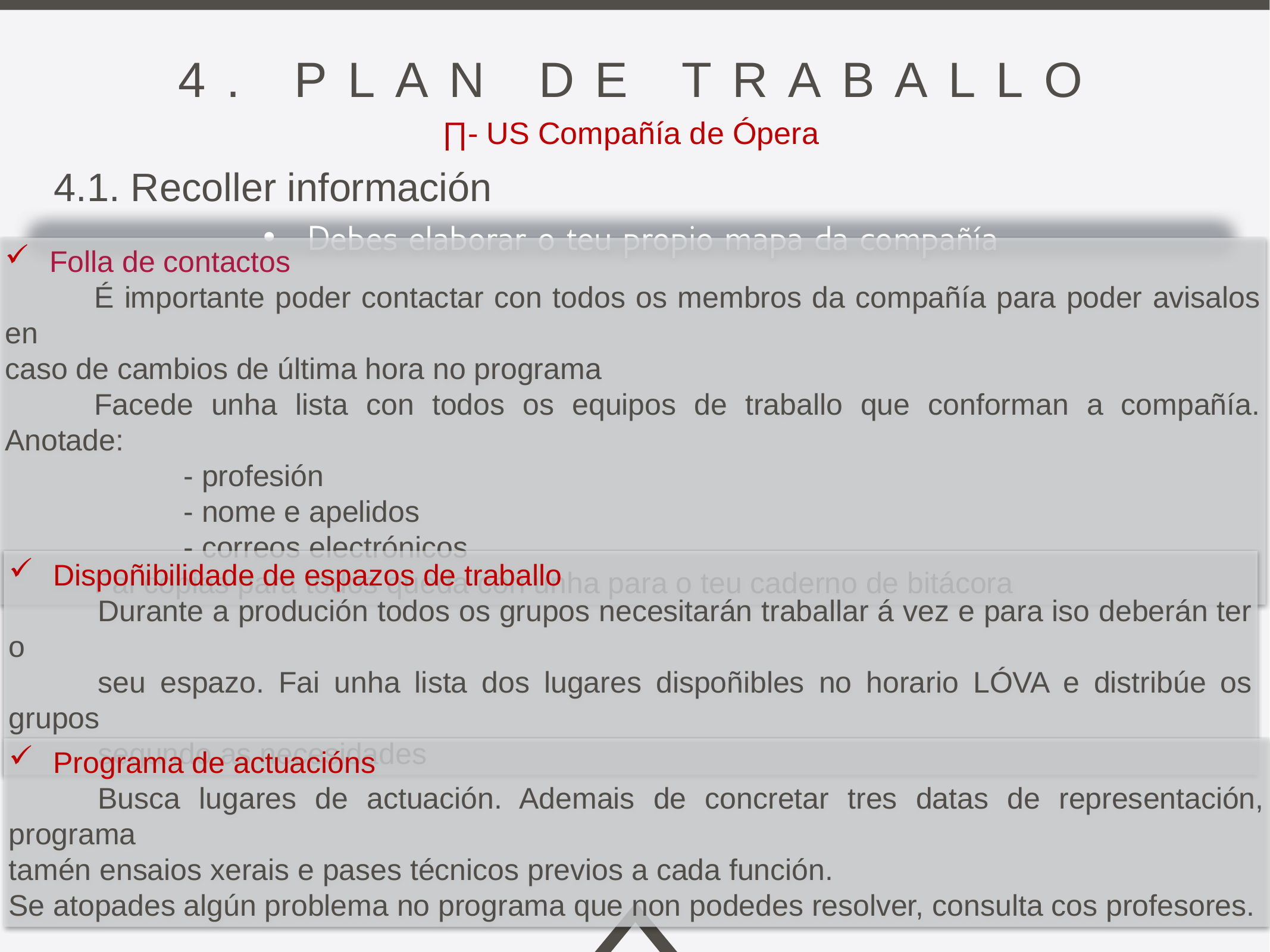

4. plan de traballo
∏- US Compañía de Ópera
4.1. Recoller información
Debes elaborar o teu propio mapa da compañía
Folla de contactos
	É importante poder contactar con todos os membros da compañía para poder avisalos en
caso de cambios de última hora no programa
	Facede unha lista con todos os equipos de traballo que conforman a compañía. Anotade:
		- profesión
		- nome e apelidos
		- correos electrónicos
	Fai copias para todos queda con unha para o teu caderno de bitácora
Dispoñibilidade de espazos de traballo
	Durante a produción todos os grupos necesitarán traballar á vez e para iso deberán ter o
	seu espazo. Fai unha lista dos lugares dispoñibles no horario LÓVA e distribúe os grupos
	segundo as necesidades
Programa de actuacións
	Busca lugares de actuación. Ademais de concretar tres datas de representación, programa
tamén ensaios xerais e pases técnicos previos a cada función.
Se atopades algún problema no programa que non podedes resolver, consulta cos profesores.